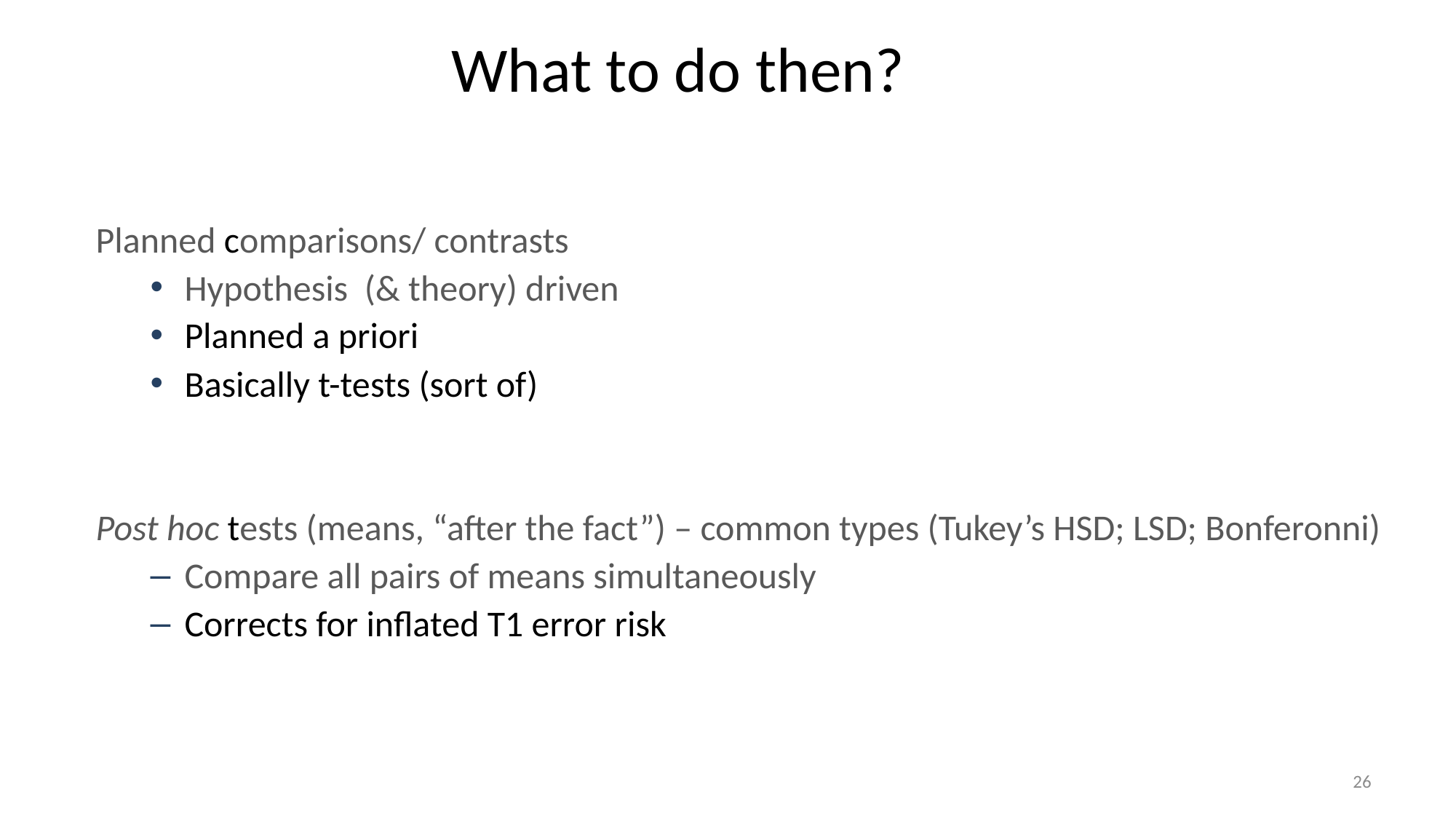

# What to do then?

Planned comparisons/ contrasts
Hypothesis  (& theory) driven
Planned a priori
Basically t-tests (sort of)

Post hoc tests (means, “after the fact”) – common types (Tukey’s HSD; LSD; Bonferonni)
Compare all pairs of means simultaneously
Corrects for inflated T1 error risk

26